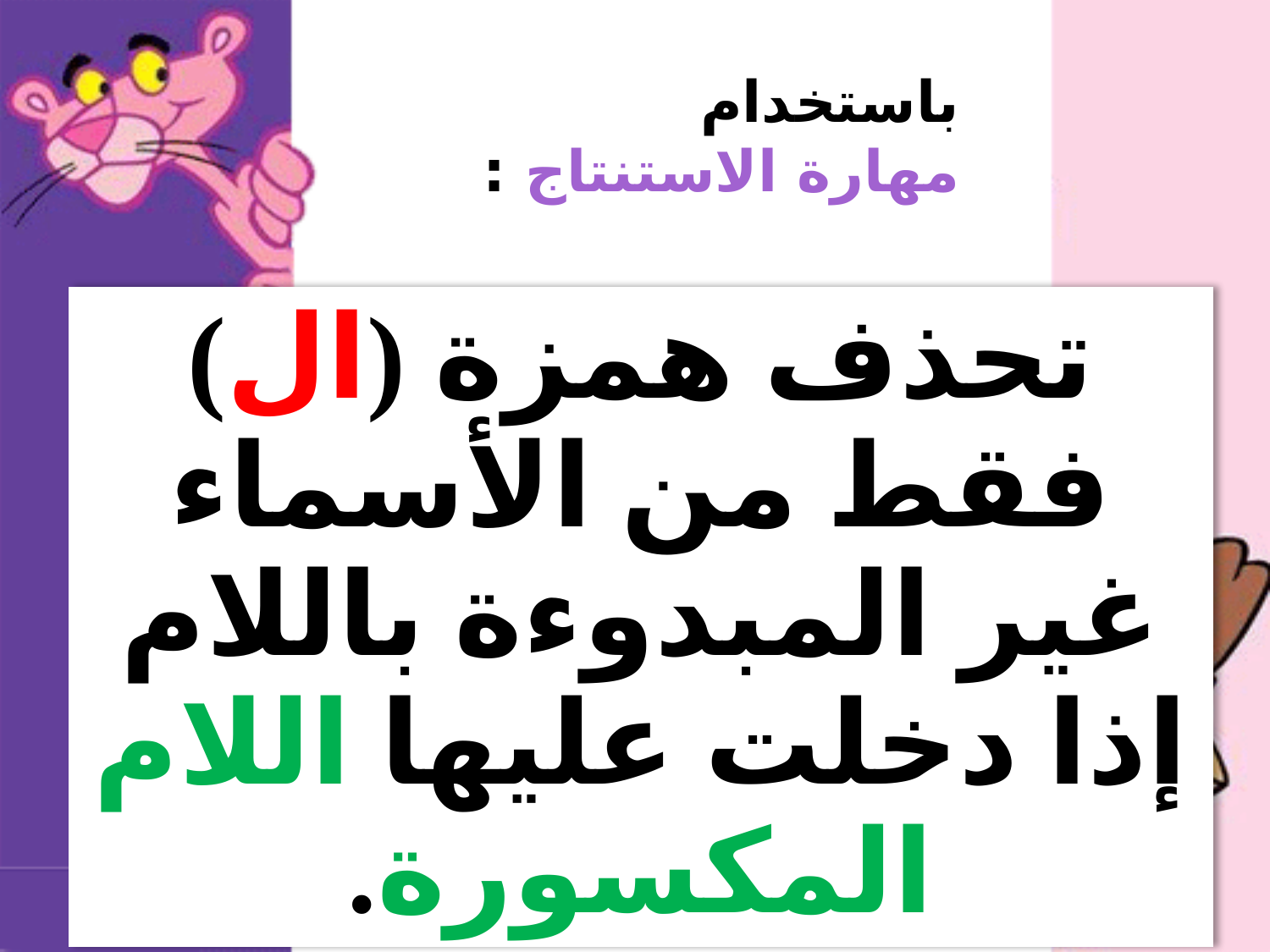

# باستخدام مهارة الاستنتاج :
| تحذف همزة (ال) فقط من الأسماء غير المبدوءة باللام إذا دخلت عليها اللام المكسورة. |
| --- |